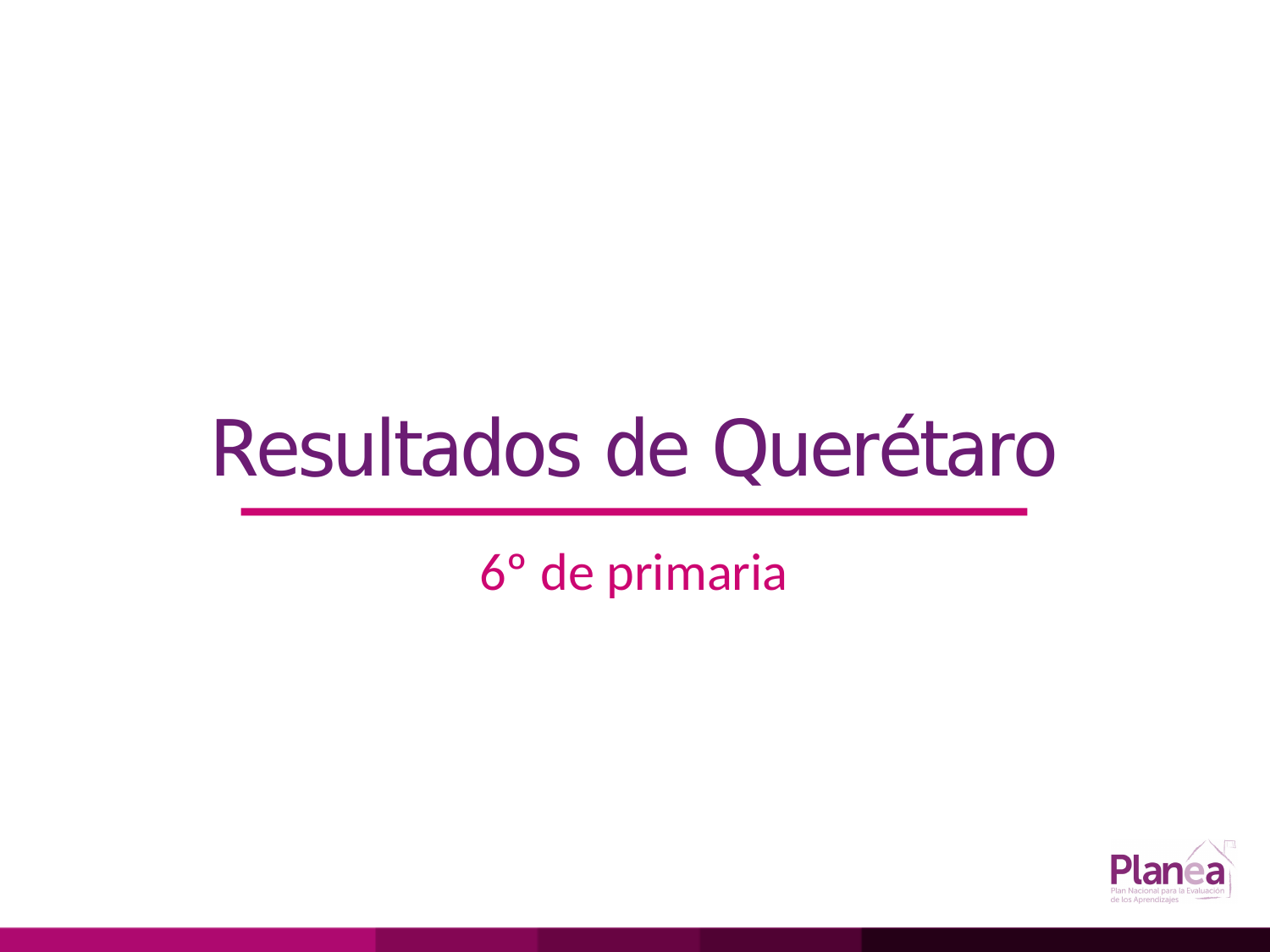

# Resultados de Querétaro

6º de primaria